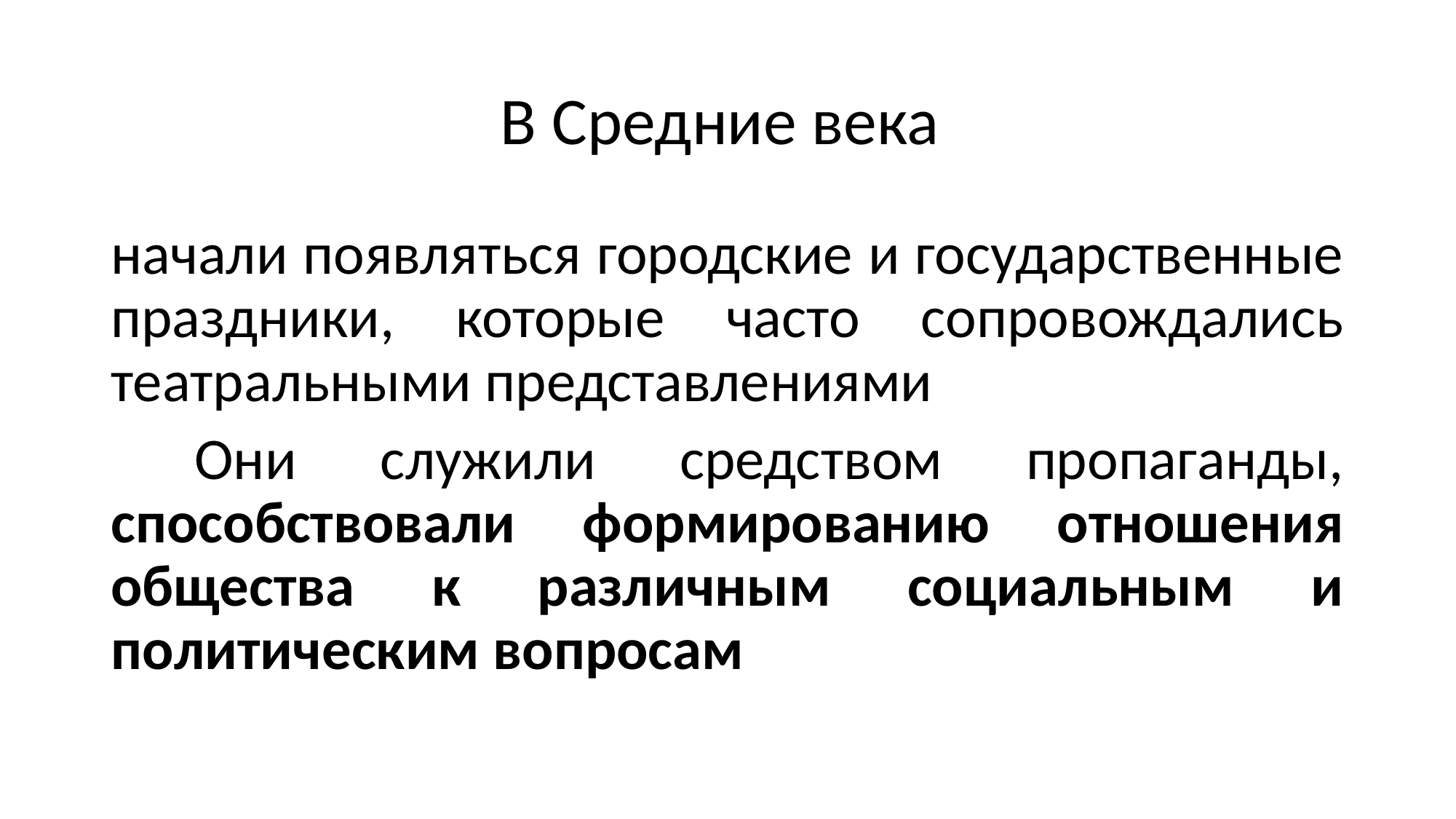

# В Средние века
начали появляться городские и государственные праздники, которые часто сопровождались театральными представлениями
 Они служили средством пропаганды, способствовали формированию отношения общества к различным социальным и политическим вопросам